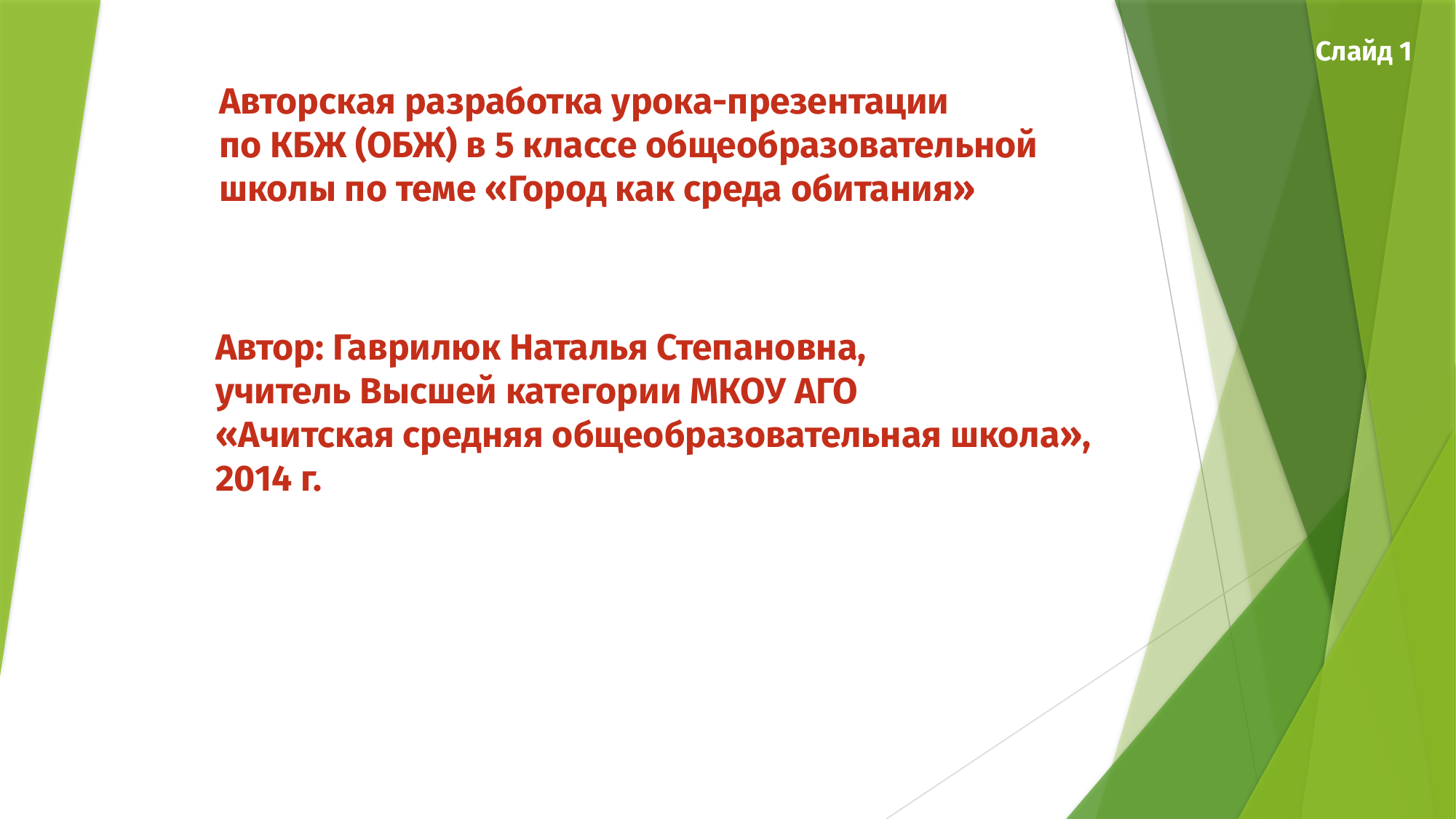

Слайд 1
Авторская разработка урока-презентации
по КБЖ (ОБЖ) в 5 классе общеобразовательной
школы по теме «Город как среда обитания»
Автор: Гаврилюк Наталья Степановна,
учитель Высшей категории МКОУ АГО
«Ачитская средняя общеобразовательная школа»,
2014 г.